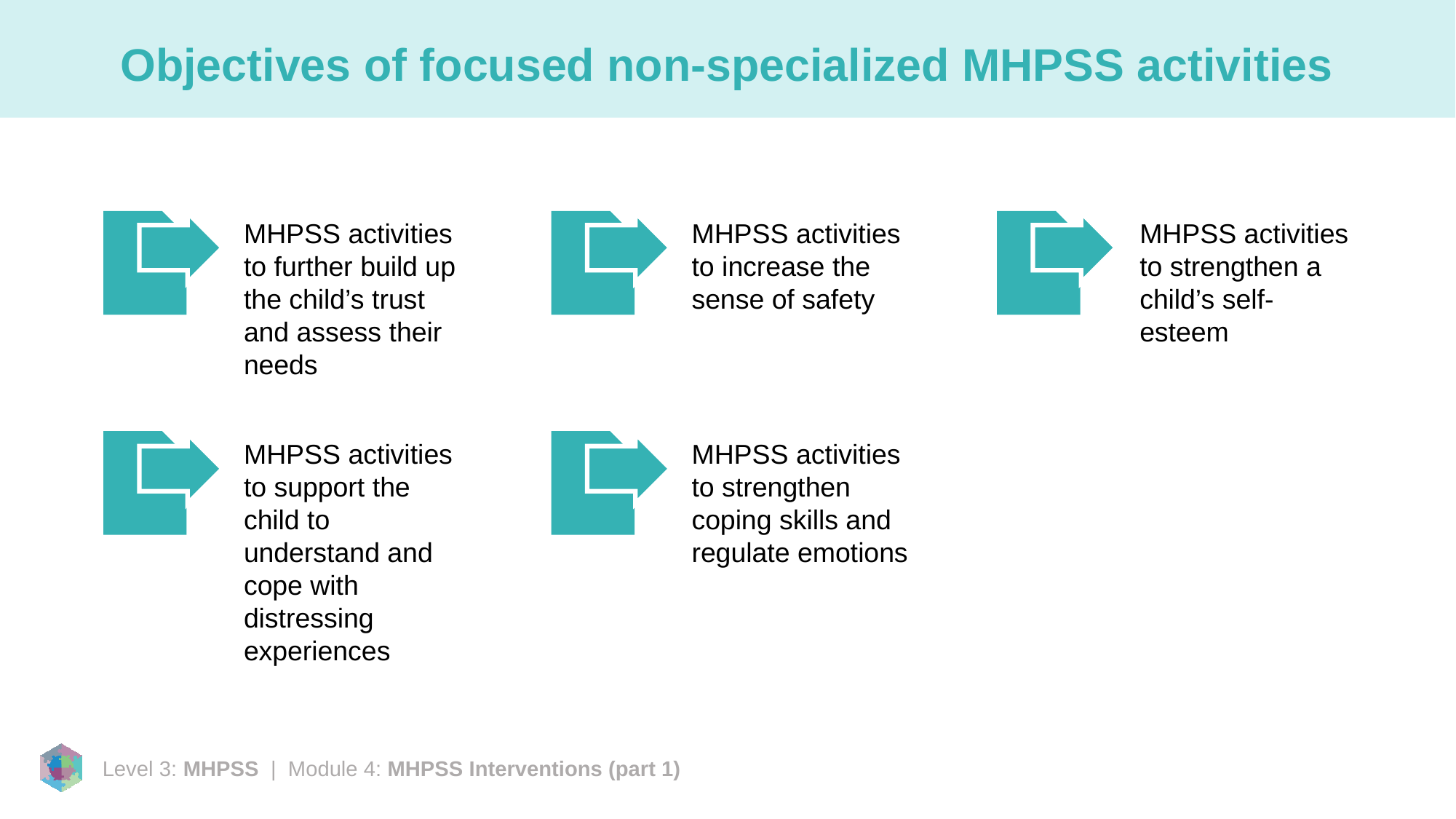

# Objectives of focused non-specialized MHPSS activities

MHPSS activities to further build up the child’s trust and assess their needs

MHPSS activities to increase the sense of safety

MHPSS activities to strengthen a child’s self-esteem

MHPSS activities to support the child to understand and cope with distressing experiences

MHPSS activities to strengthen coping skills and regulate emotions